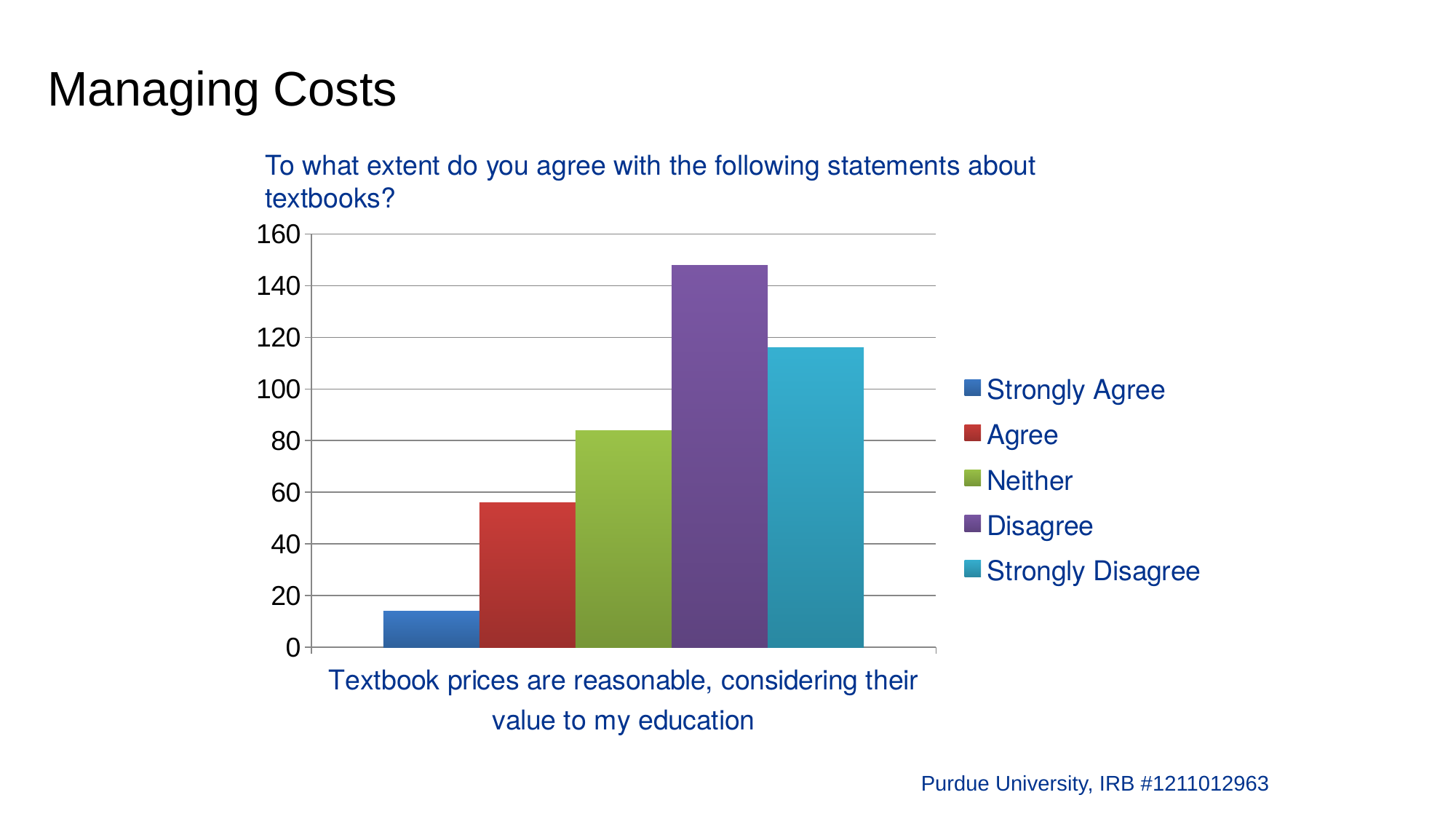

# Managing Costs
To what extent do you agree with the following statements about textbooks?

### Chart

| Category | Strongly Agree | Agree | Neither | Disagree | Strongly Disagree |
|---|---|---|---|---|---|
| Textbook prices are reasonable, considering their value to my education | 14.0 | 56.0 | 84.0 | 148.0 | 116.0 |
Purdue University, IRB #1211012963